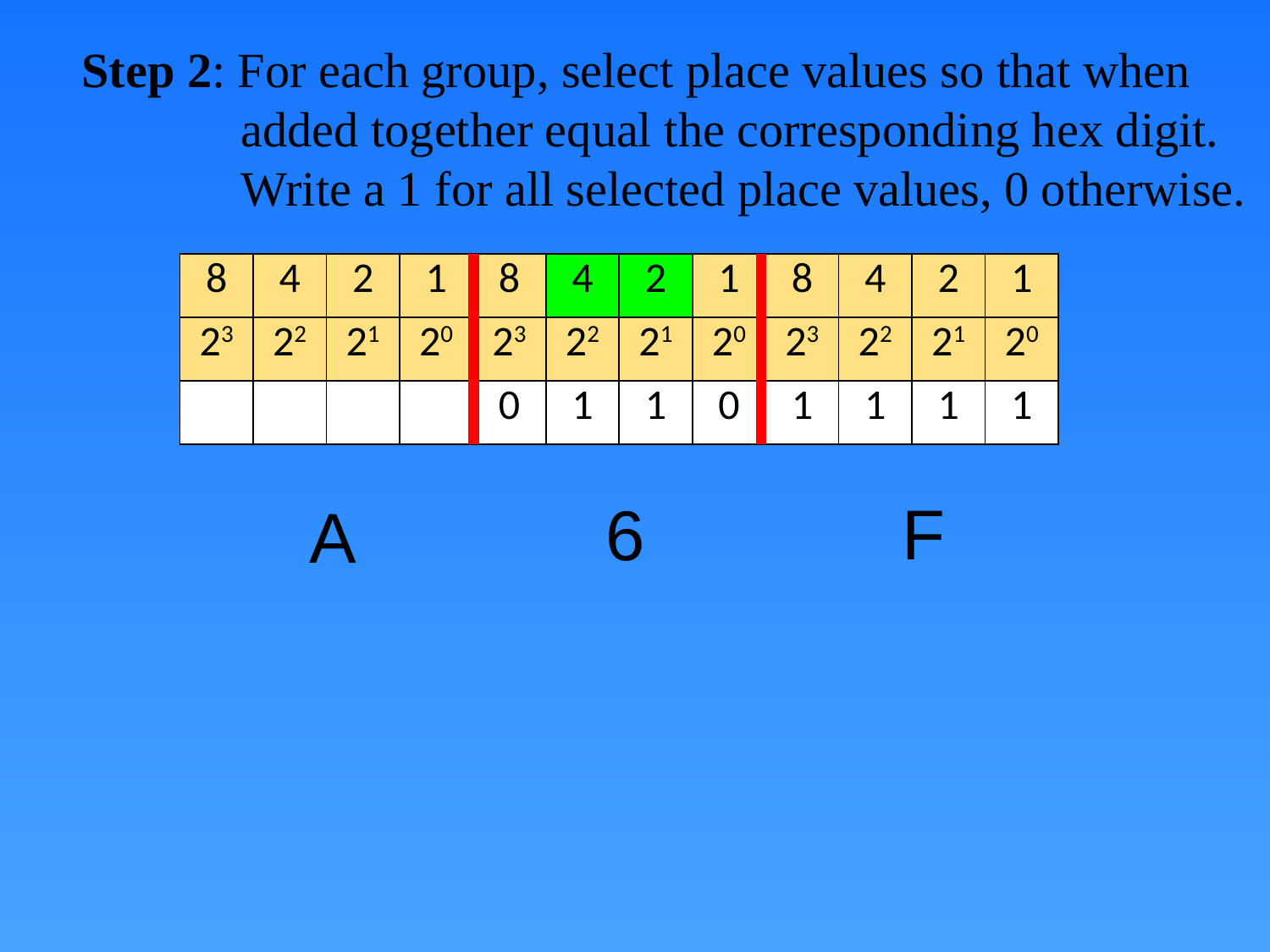

Step 2: For each group, select place values so that when
             added together equal the corresponding hex digit.
             Write a 1 for all selected place values, 0 otherwise.
| 8 | 4 | 2 | 1 | 8 | 4 | 2 | 1 | 8 | 4 | 2 | 1 |
| --- | --- | --- | --- | --- | --- | --- | --- | --- | --- | --- | --- |
| 23 | 22 | 21 | 20 | 23 | 22 | 21 | 20 | 23 | 22 | 21 | 20 |
|  |  |  |  | 0 | 1 | 1 | 0 | 1 | 1 | 1 | 1 |
F
6
A